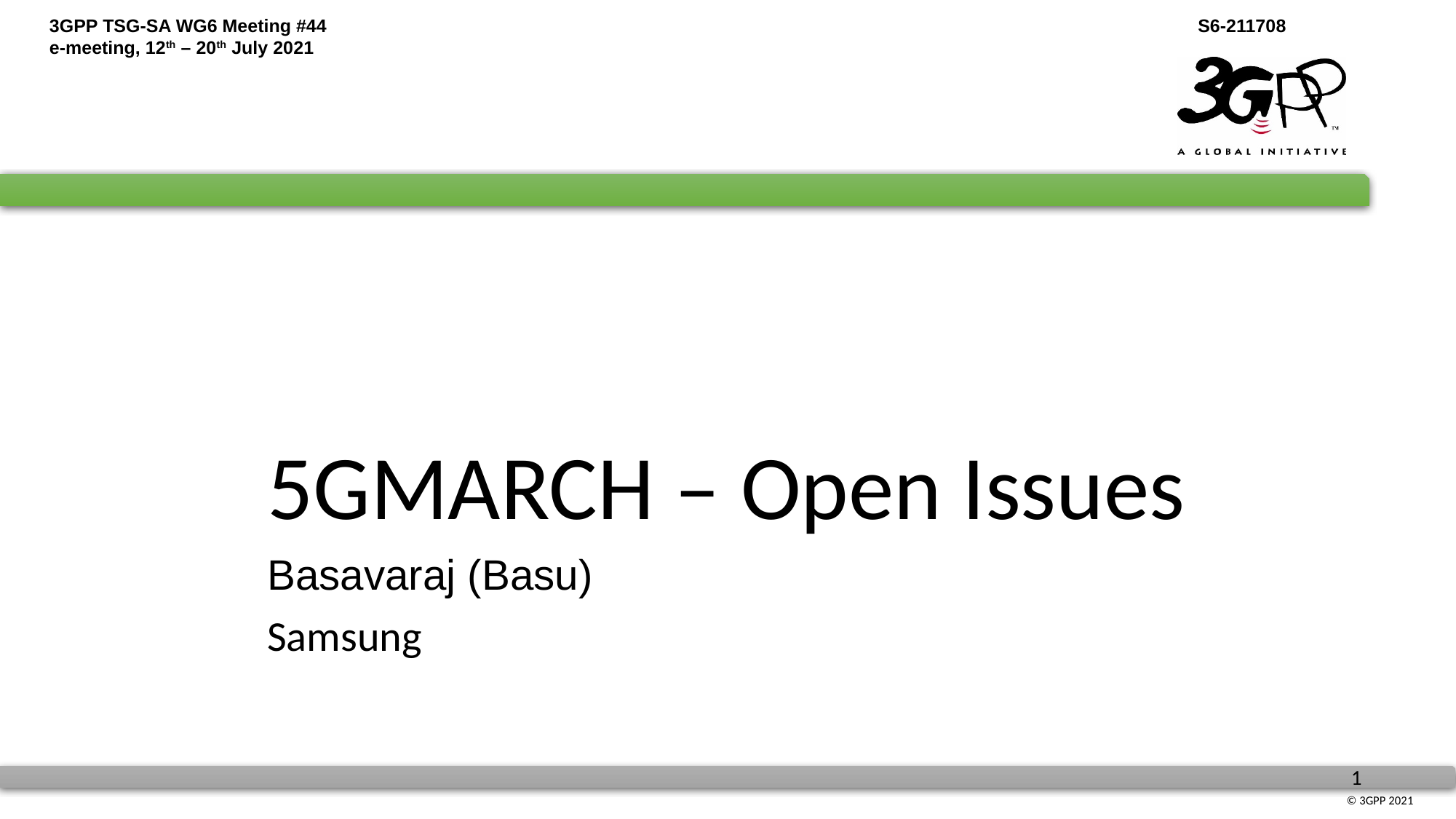

# 5GMARCH – Open Issues
Basavaraj (Basu)
Samsung